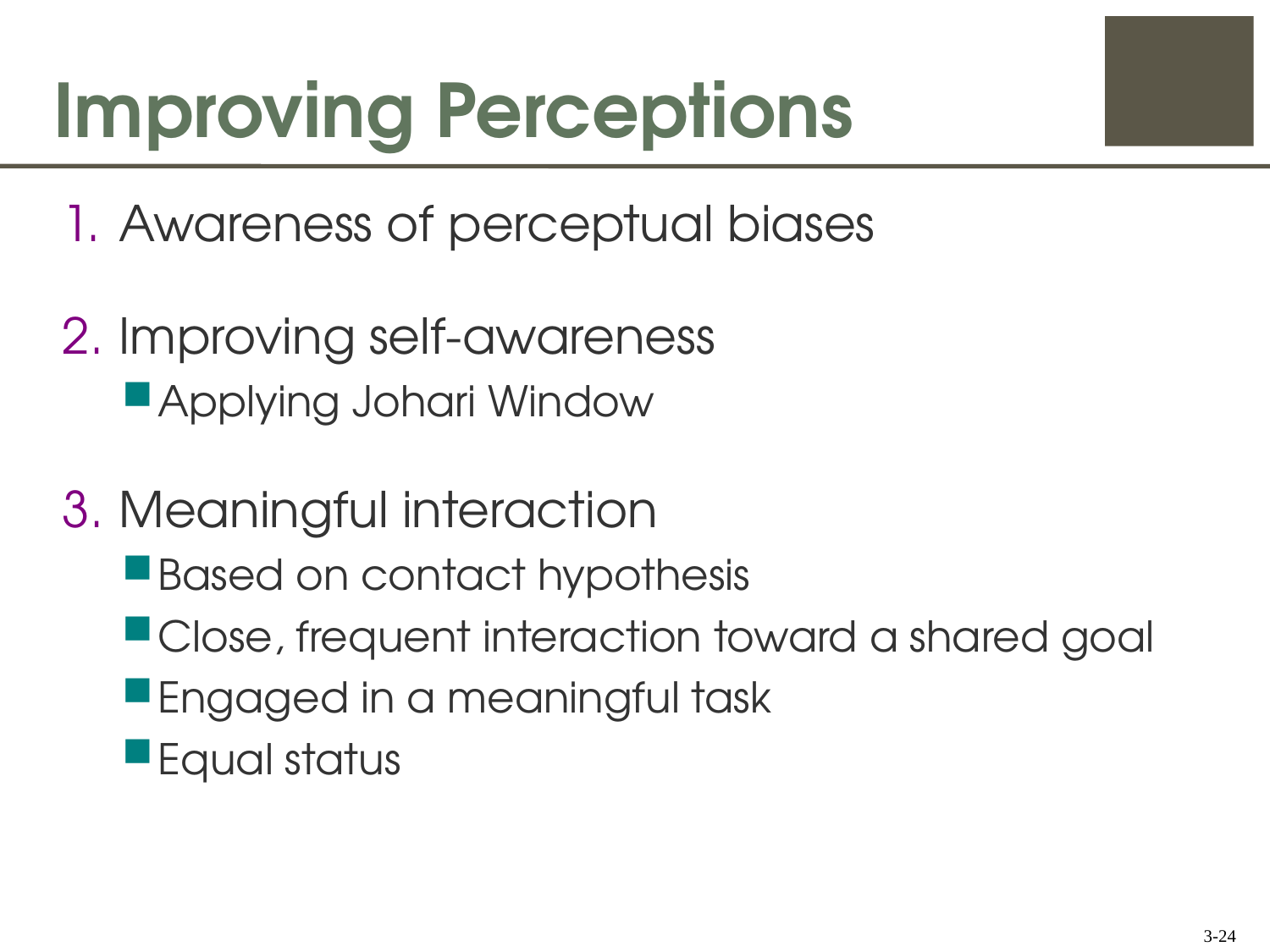

# Improving Perceptions
Awareness of perceptual biases
Improving self-awareness
Applying Johari Window
Meaningful interaction
Based on contact hypothesis
Close, frequent interaction toward a shared goal
Engaged in a meaningful task
Equal status